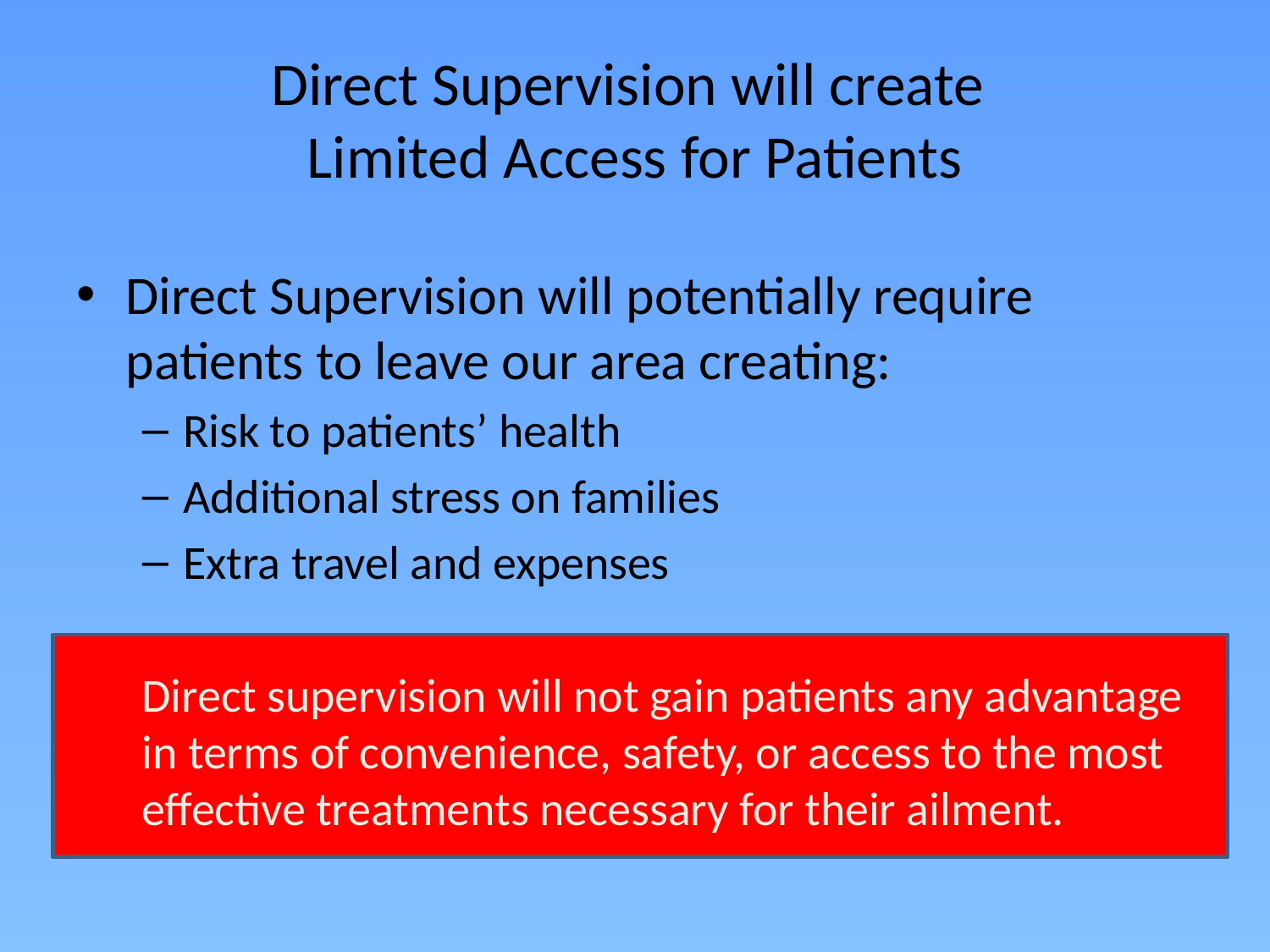

# Direct Supervision will create Limited Access for Patients
Direct Supervision will potentially require patients to leave our area creating:
Risk to patients’ health
Additional stress on families
Extra travel and expenses

Direct supervision will not gain patients any advantage in terms of convenience, safety, or access to the most effective treatments necessary for their ailment.